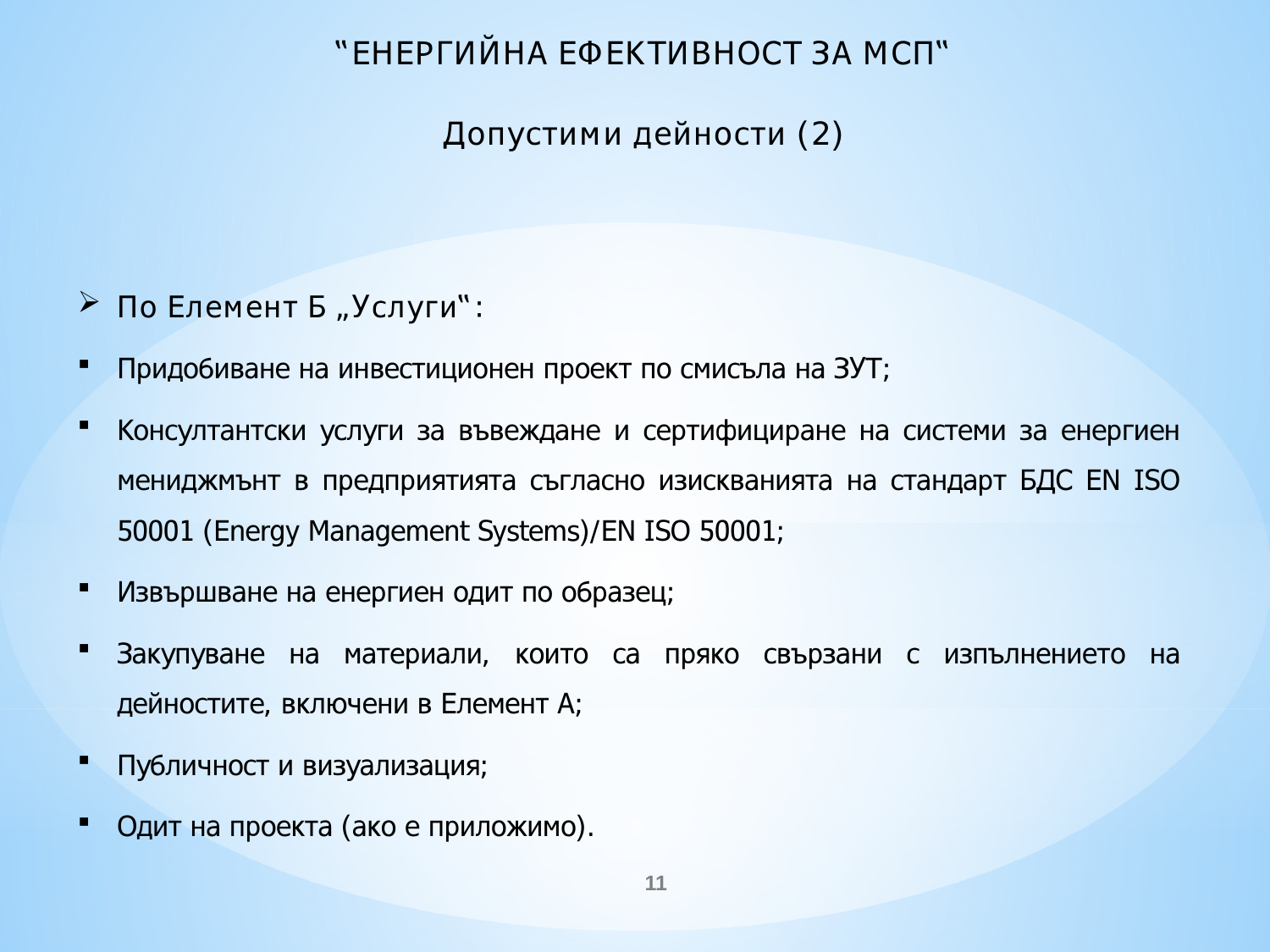

# “ЕНЕРГИЙНА ЕФЕКТИВНОСТ ЗА МСП“ Допустими дейности (2)

По Елемент Б „Услуги“:
Придобиване на инвестиционен проект по смисъла на ЗУТ;
Консултантски услуги за въвеждане и сертифициране на системи за енергиен мениджмънт в предприятията съгласно изискванията на стандарт БДС EN ISO 50001 (Energy Management Systems)/EN ISO 50001;
Извършване на енергиен одит по образец;
Закупуване на материали, които са пряко свързани с изпълнението на дейностите, включени в Елемент А;
Публичност и визуализация;
Одит на проекта (ако е приложимо).

11